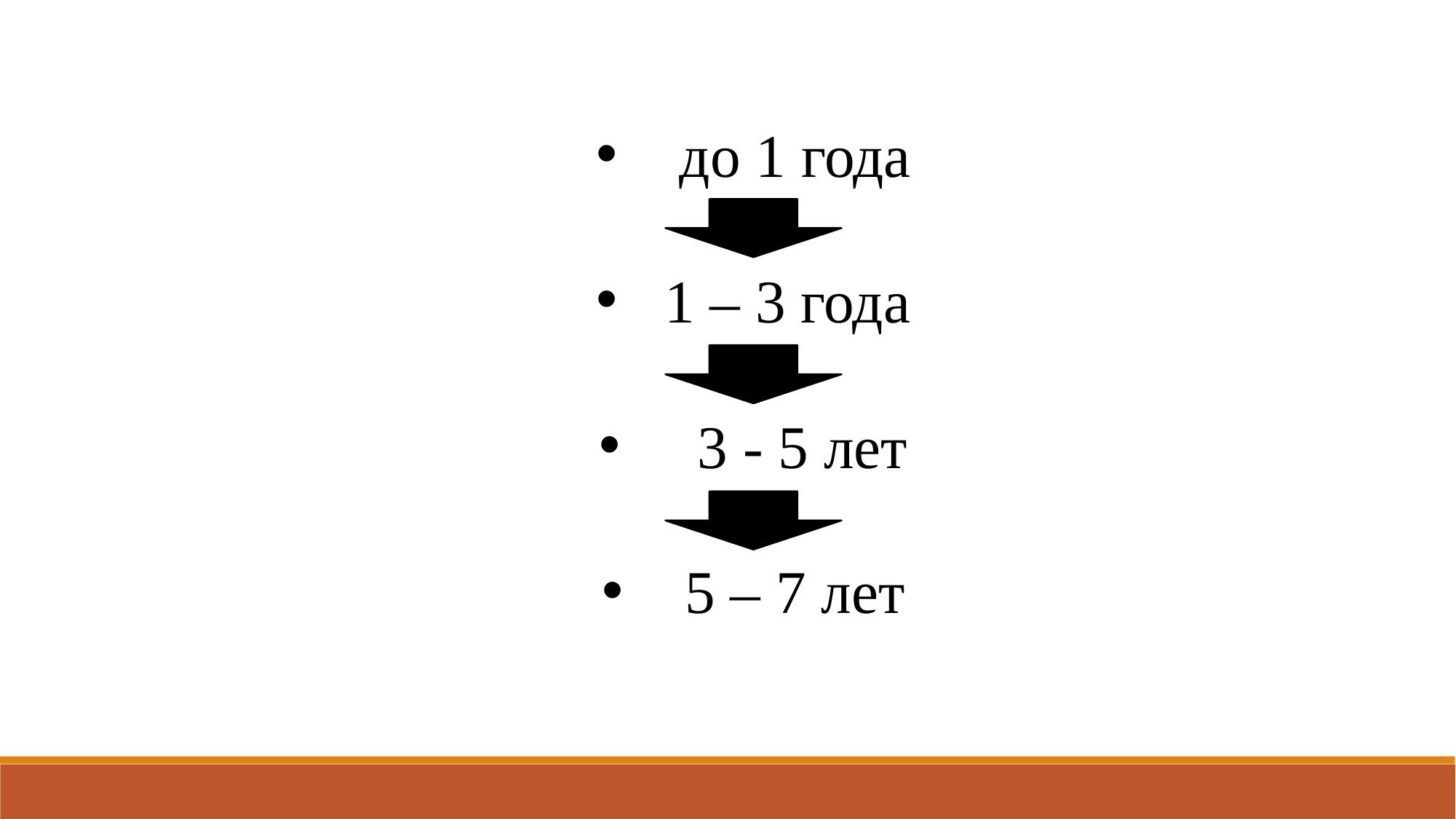

до 1 года

1 – 3 года

  3 - 5 лет

 5 – 7 лет